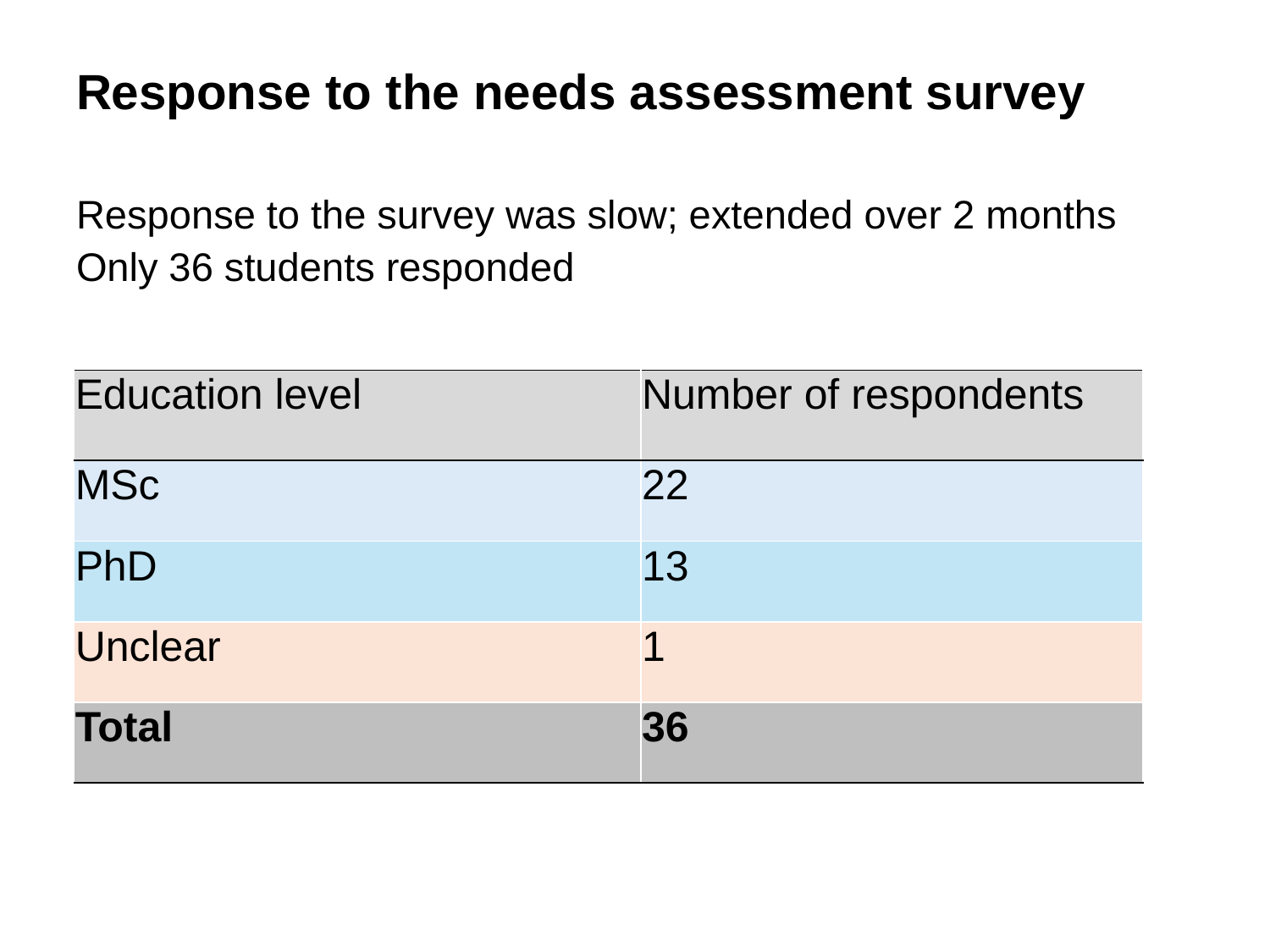

# Response to the needs assessment survey
Response to the survey was slow; extended over 2 months
Only 36 students responded

| Education level | Number of respondents |
| --- | --- |
| MSc | 22 |
| PhD | 13 |
| Unclear | 1 |
| Total | 36 |